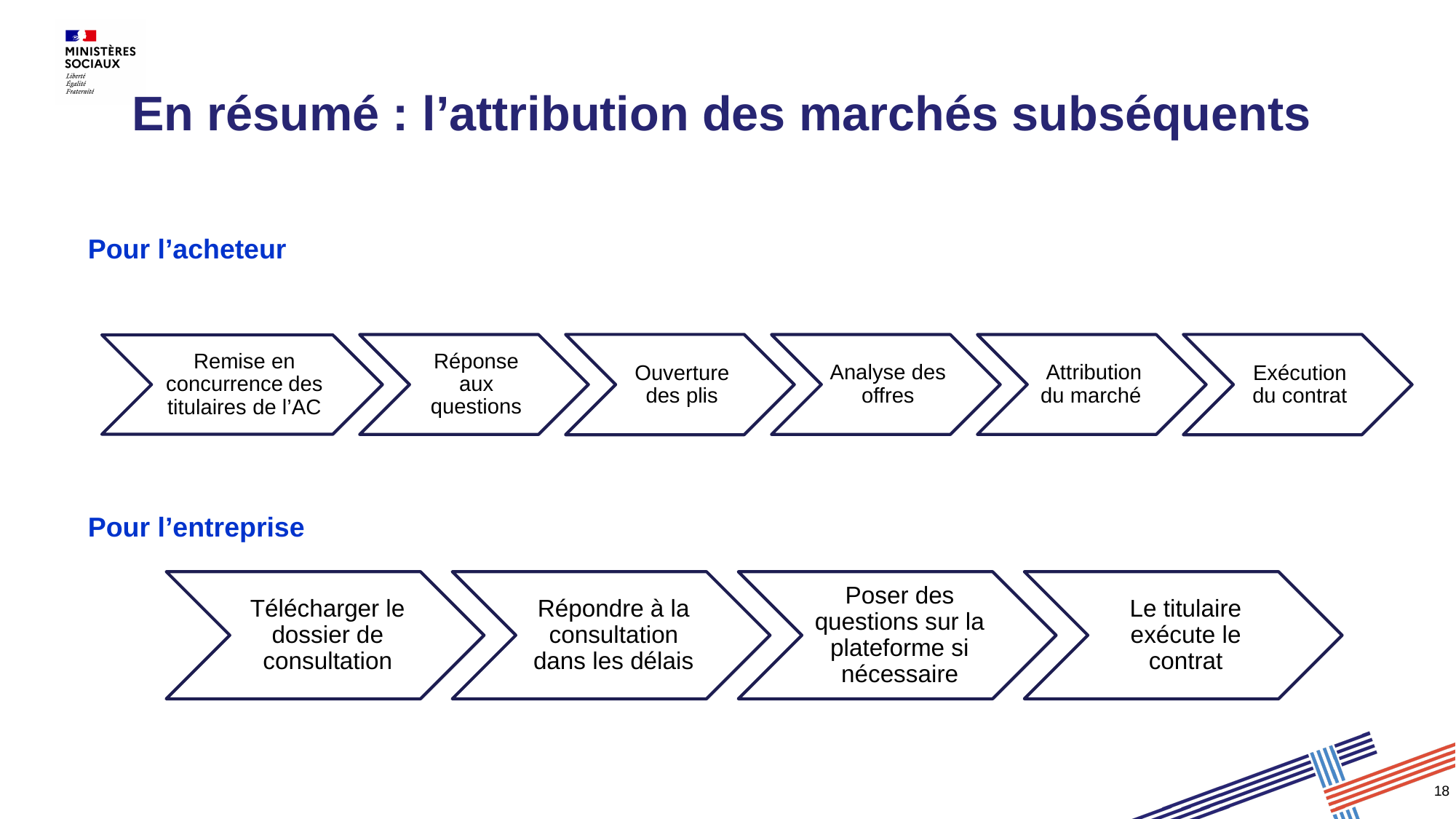

# En résumé : l’attribution des marchés subséquents
Pour l’acheteur
Remise en concurrence des titulaires de l’AC
Réponse aux questions
Ouverture des plis
Analyse des offres
Attribution du marché
Exécution du contrat
Pour l’entreprise
Télécharger le dossier de consultation
Répondre à la consultation dans les délais
Poser des questions sur la plateforme si nécessaire
Le titulaire exécute le contrat
18